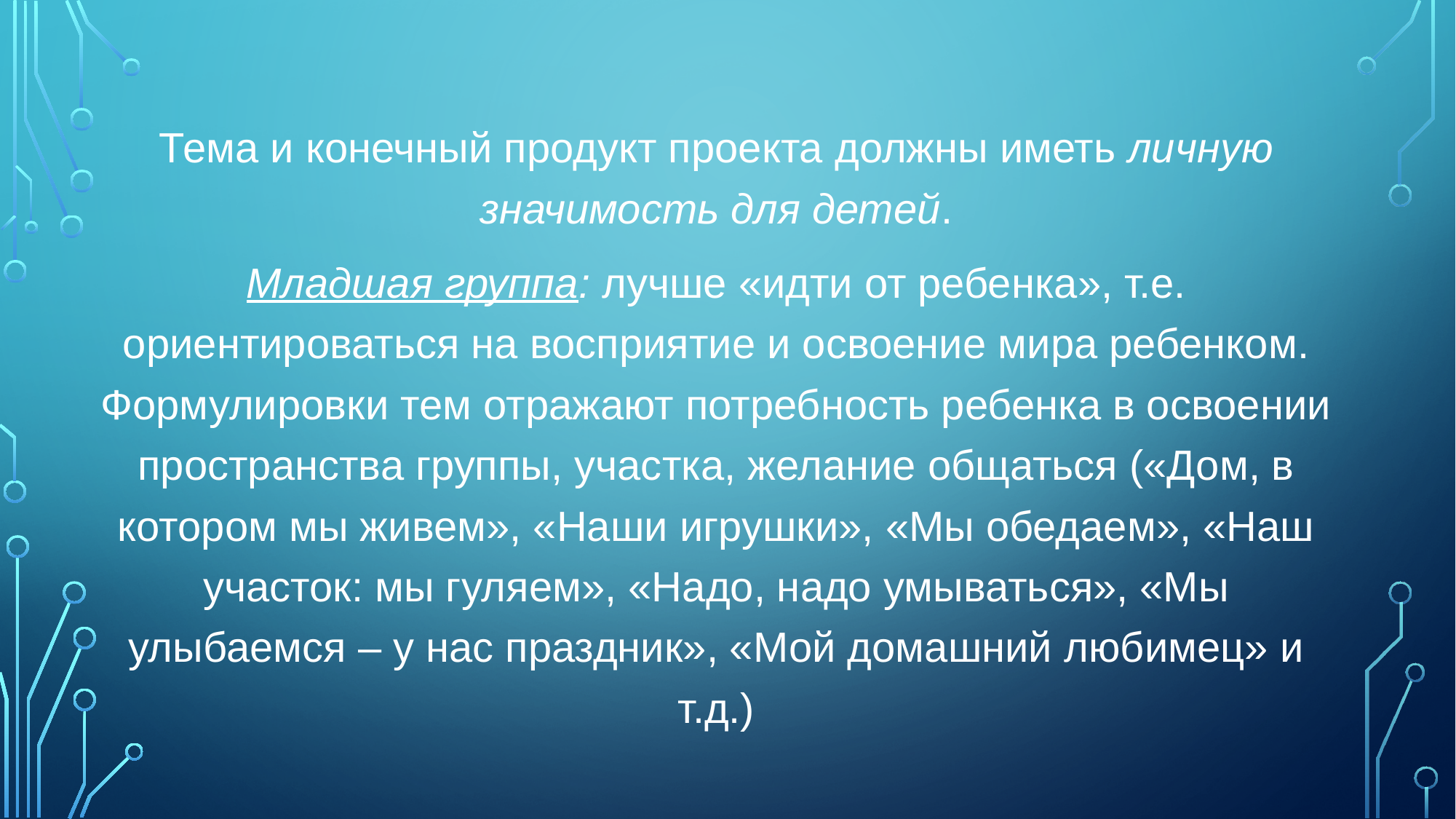

Тема и конечный продукт проекта должны иметь личную значимость для детей.
Младшая группа: лучше «идти от ребенка», т.е. ориентироваться на восприятие и освоение мира ребенком. Формулировки тем отражают потребность ребенка в освоении пространства группы, участка, желание общаться («Дом, в котором мы живем», «Наши игрушки», «Мы обедаем», «Наш участок: мы гуляем», «Надо, надо умываться», «Мы улыбаемся – у нас праздник», «Мой домашний любимец» и т.д.)